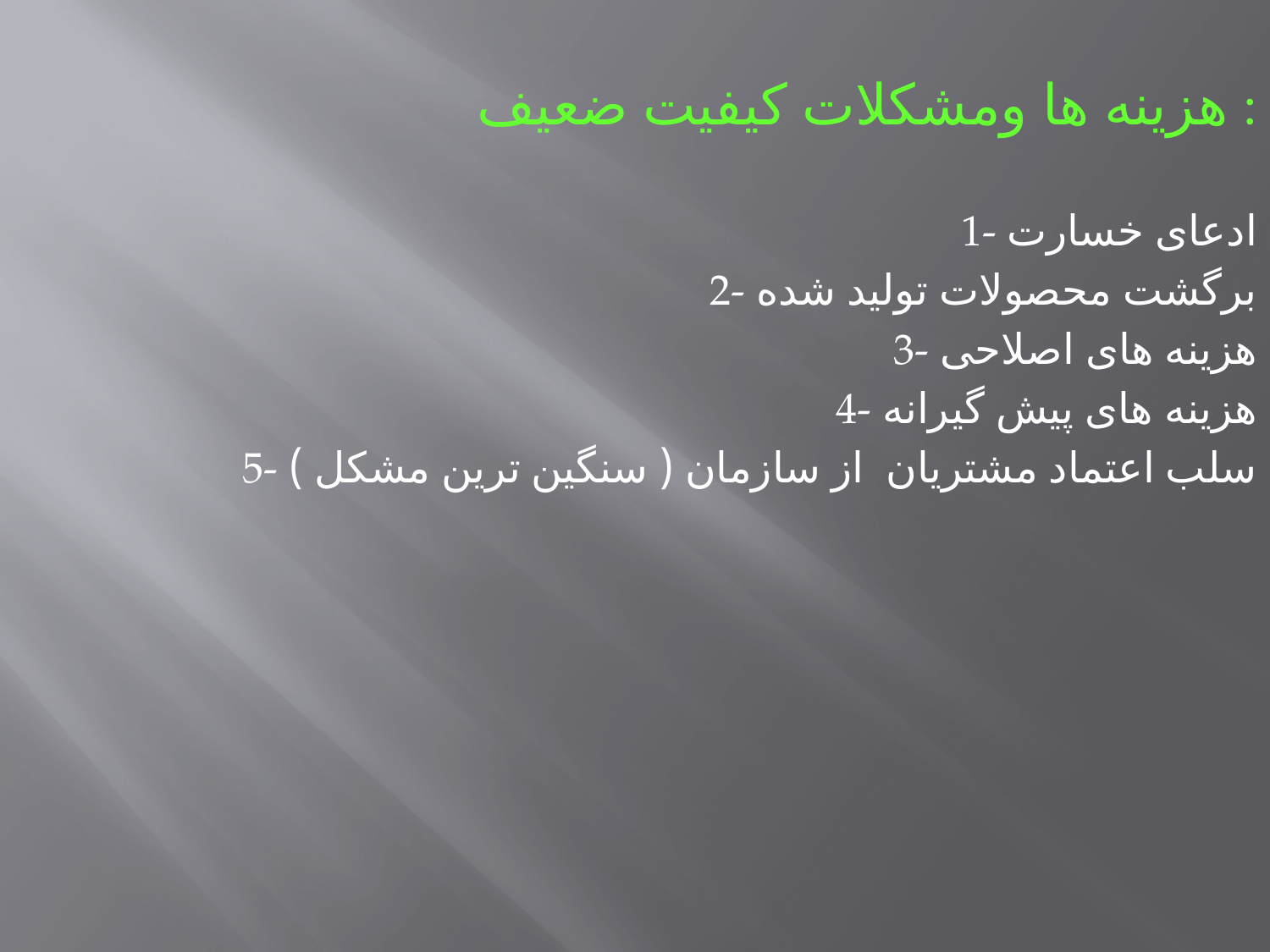

هزینه ها ومشکلات کیفیت ضعیف :

1- ادعای خسارت
2- برگشت محصولات تولید شده
3- هزینه های اصلاحی
4- هزینه های پیش گیرانه
5- سلب اعتماد مشتریان  از سازمان ( سنگین ترین مشکل )